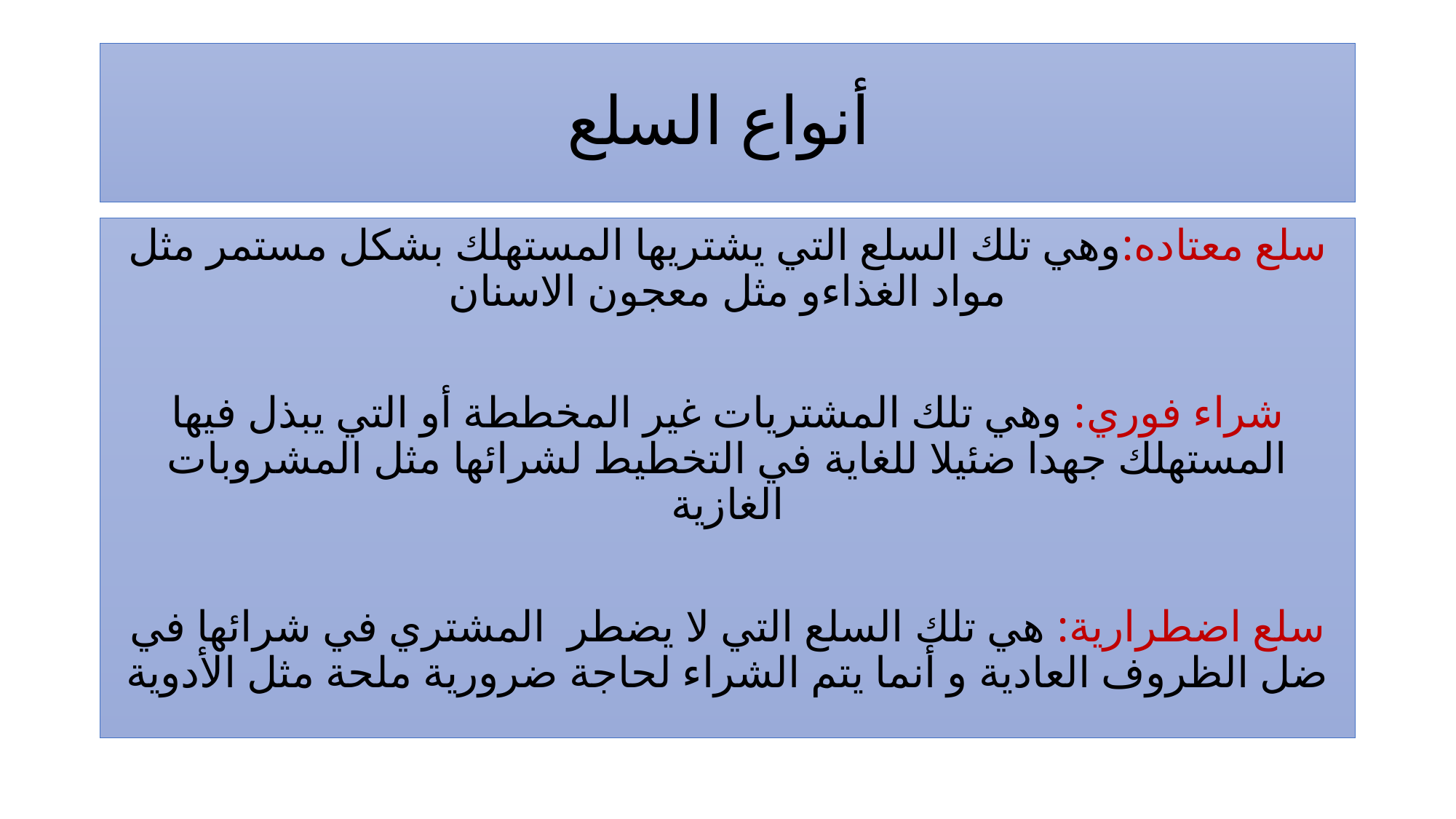

# أنواع السلع
سلع معتاده:وهي تلك السلع التي يشتريها المستهلك بشكل مستمر مثل مواد الغذاءو مثل معجون الاسنان

شراء فوري: وهي تلك المشتريات غير المخططة أو التي يبذل فيها المستهلك جهدا ضئيلا للغاية في التخطيط لشرائها مثل المشروبات الغازية

سلع اضطرارية: هي تلك السلع التي لا يضطر  المشتري في شرائها في ضل الظروف العادية و أنما يتم الشراء لحاجة ضرورية ملحة مثل الأدوية